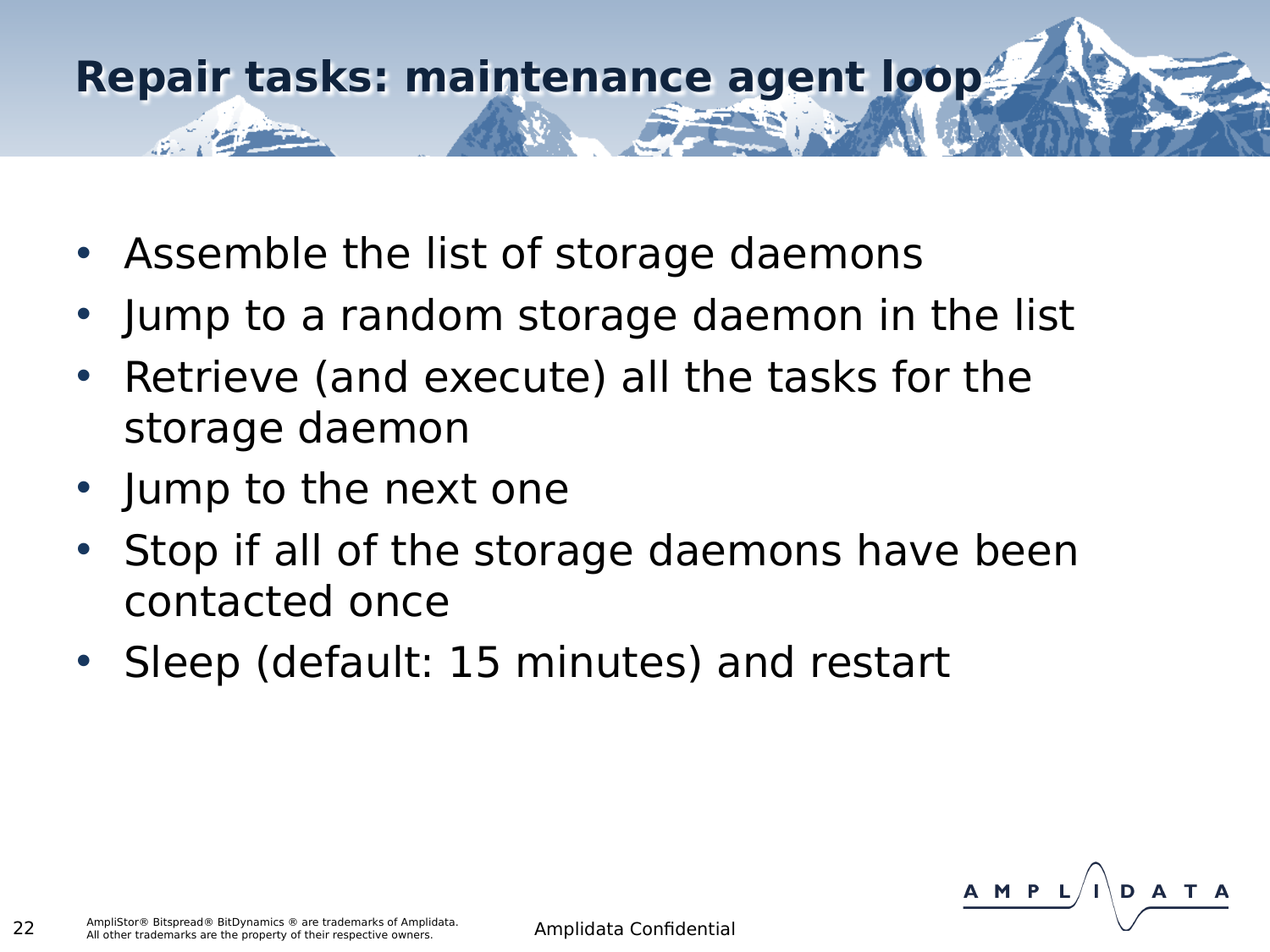

# Repair tasks: maintenance agent loop
Assemble the list of storage daemons
Jump to a random storage daemon in the list
Retrieve (and execute) all the tasks for the storage daemon
Jump to the next one
Stop if all of the storage daemons have been contacted once
Sleep (default: 15 minutes) and restart
22
Amplidata Confidential